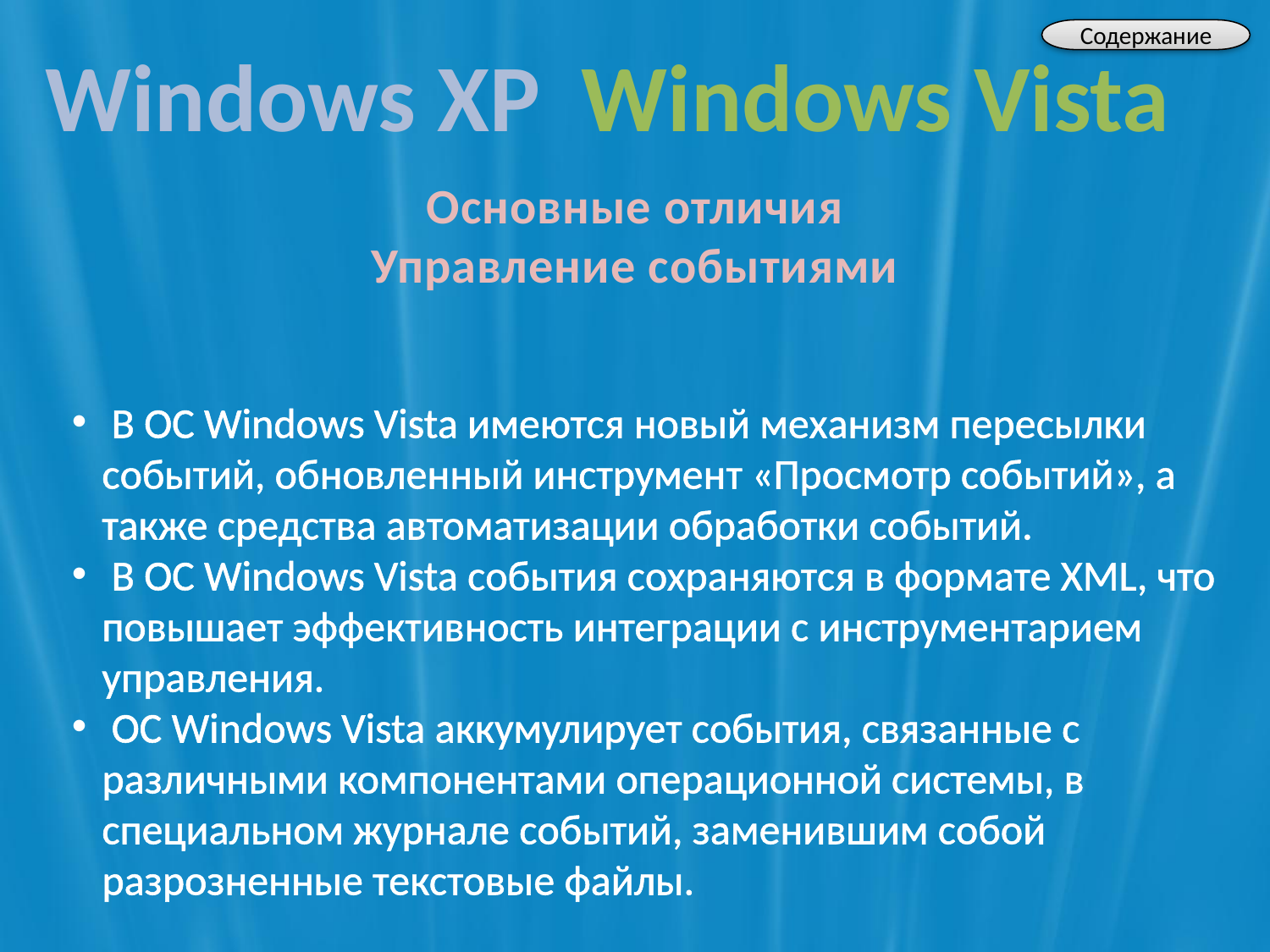

Содержание
Windows XP
Windows Vista
Основные отличия
Управление событиями
 В ОС Windows Vista имеются новый механизм пересылки событий, обновленный инструмент «Просмотр событий», а также средства автоматизации обработки событий.
 В ОС Windows Vista события сохраняются в формате XML, что повышает эффективность интеграции с инструментарием управления.
 ОС Windows Vista аккумулирует события, связанные с различными компонентами операционной системы, в специальном журнале событий, заменившим собой разрозненные текстовые файлы.